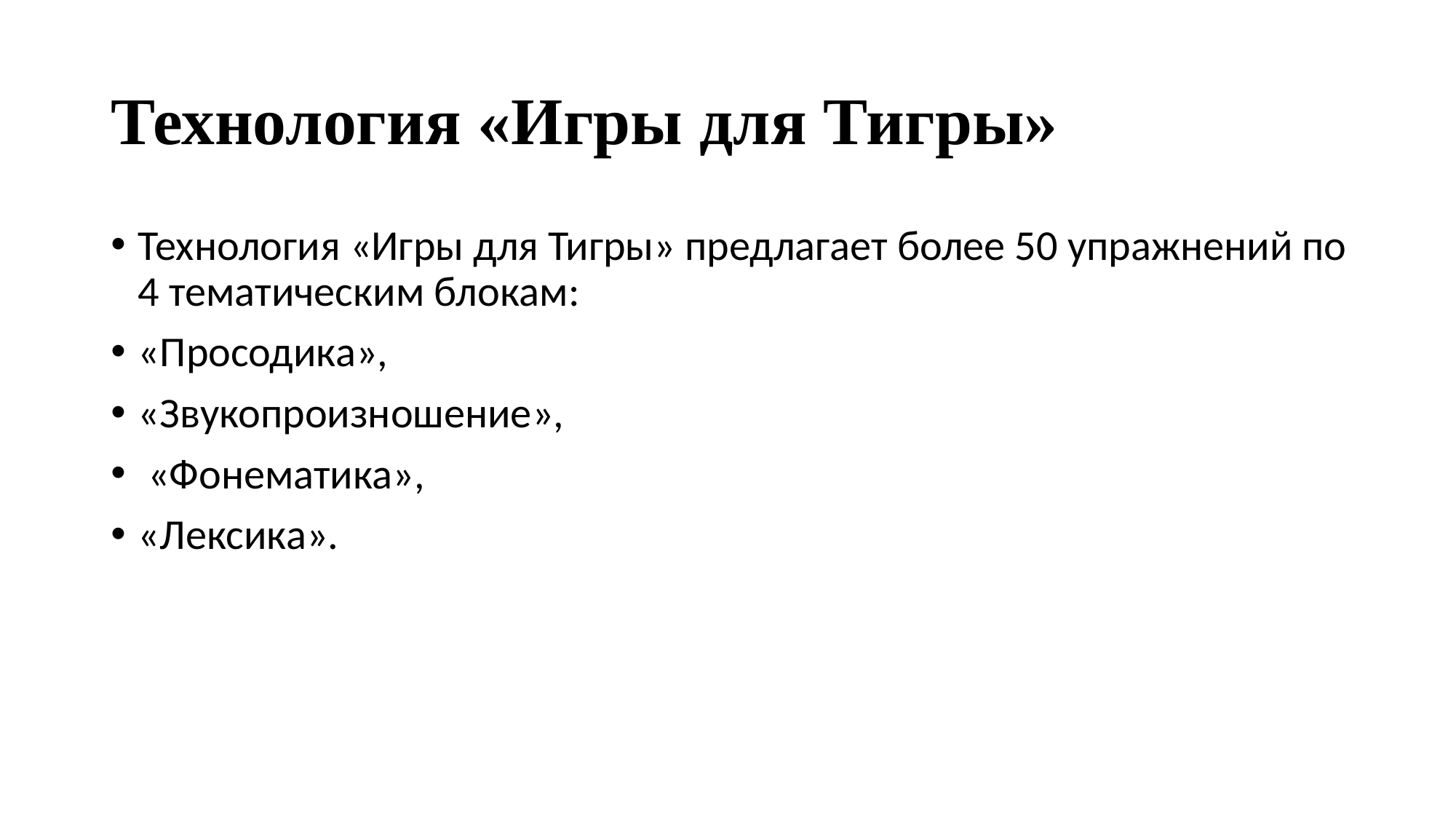

# Технология «Игры для Тигры»
Технология «Игры для Тигры» предлагает более 50 упражнений по 4 тематическим блокам:
«Просодика»,
«Звукопроизношение»,
 «Фонематика»,
«Лексика».